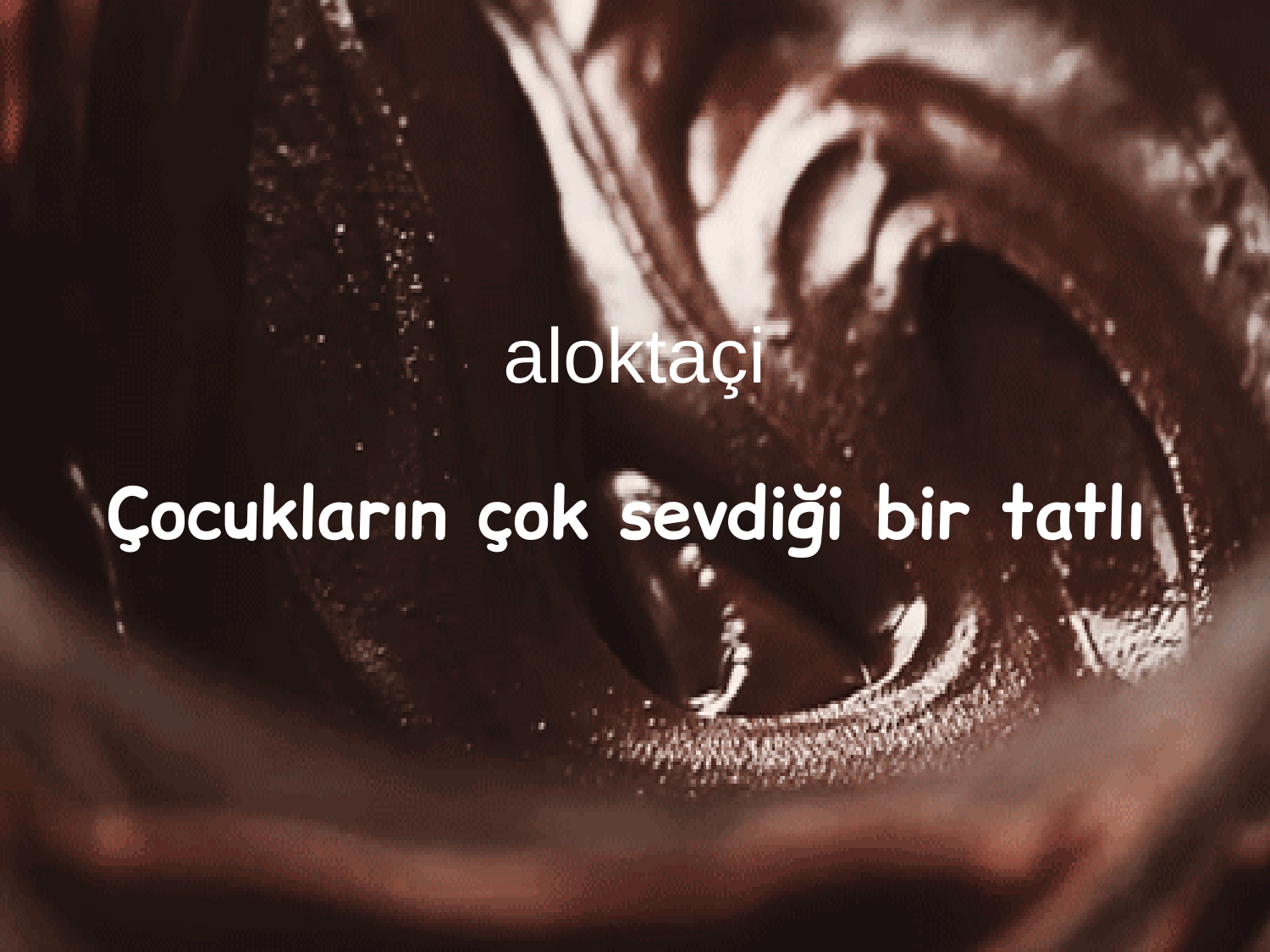

# aloktaçi

 Çocukların çok sevdiği bir tatlı